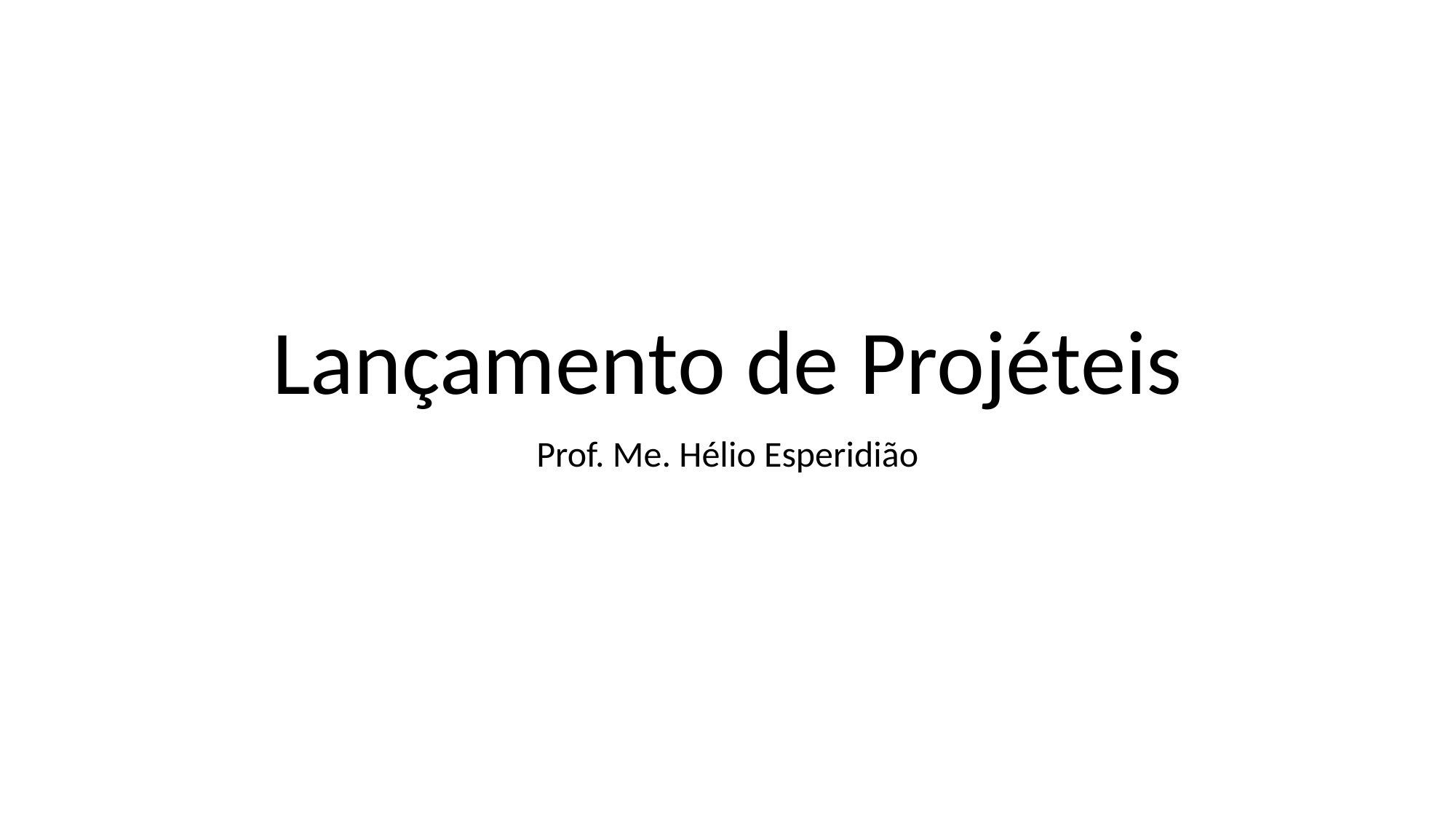

# Lançamento de Projéteis
Prof. Me. Hélio Esperidião